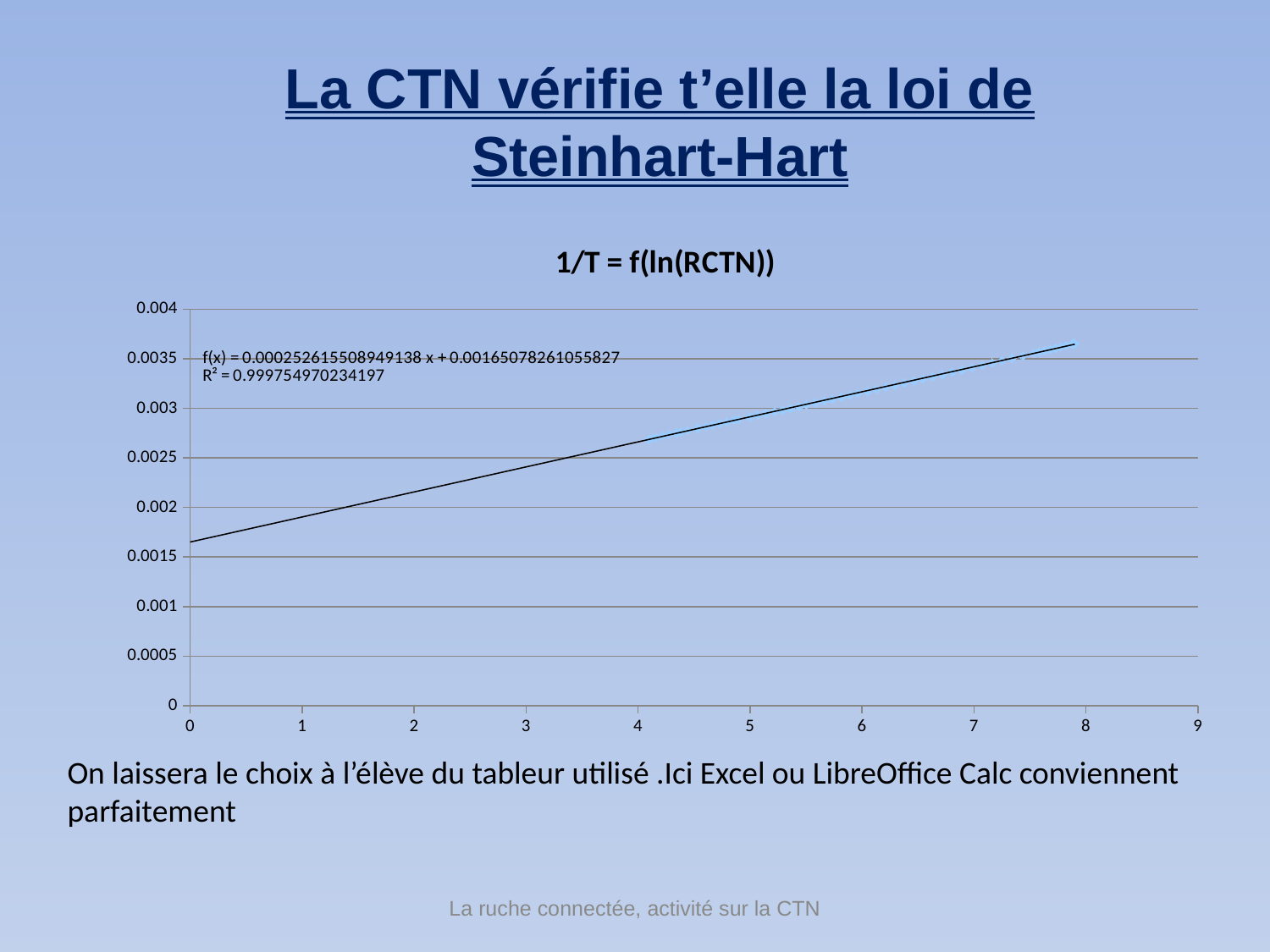

La CTN vérifie t’elle la loi de Steinhart-Hart

### Chart: 1/T = f(ln(RCTN))

| Category | 1/T (K^-1) |
|---|---|
On laissera le choix à l’élève du tableur utilisé .Ici Excel ou LibreOffice Calc conviennent parfaitement
La ruche connectée, activité sur la CTN